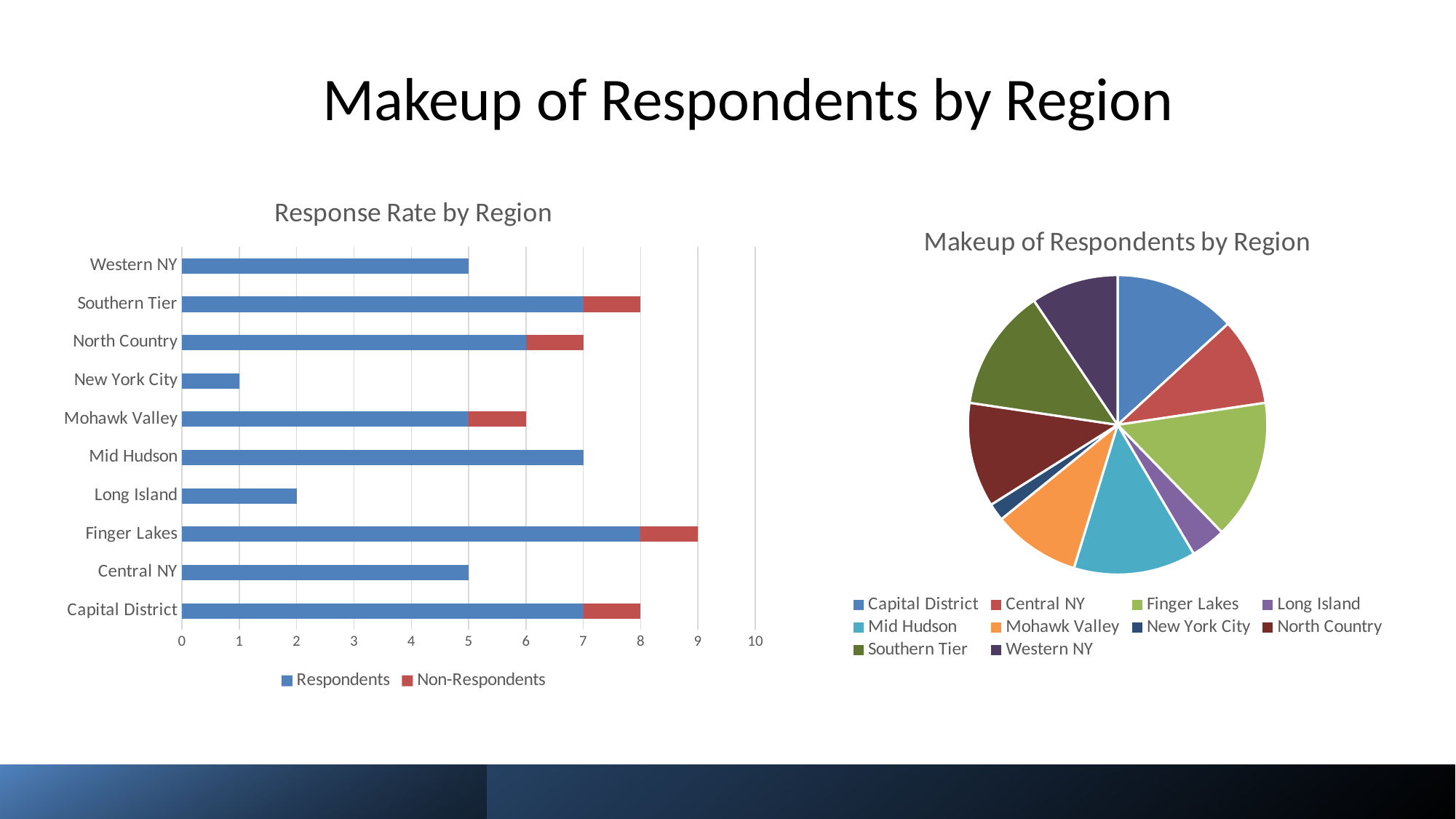

# Makeup of Respondents by Region

### Chart: Response Rate by Region

| Category | Respondents | Non-Respondents |
|---|---|---|
| Capital District | 7.0 | 1.0 |
| Central NY | 5.0 | 0.0 |
| Finger Lakes | 8.0 | 1.0 |
| Long Island | 2.0 | 0.0 |
| Mid Hudson | 7.0 | 0.0 |
| Mohawk Valley | 5.0 | 1.0 |
| New York City | 1.0 | 0.0 |
| North Country | 6.0 | 1.0 |
| Southern Tier | 7.0 | 1.0 |
| Western NY | 5.0 | 0.0 |

### Chart: Makeup of Respondents by Region

| Category |  |
|---|---|
| Capital District | 0.1320754716981132 |
| Central NY | 0.09433962264150944 |
| Finger Lakes | 0.1509433962264151 |
| Long Island | 0.03773584905660377 |
| Mid Hudson | 0.1320754716981132 |
| Mohawk Valley | 0.09433962264150944 |
| New York City | 0.018867924528301886 |
| North Country | 0.11320754716981132 |
| Southern Tier | 0.1320754716981132 |
| Western NY | 0.09433962264150944 |